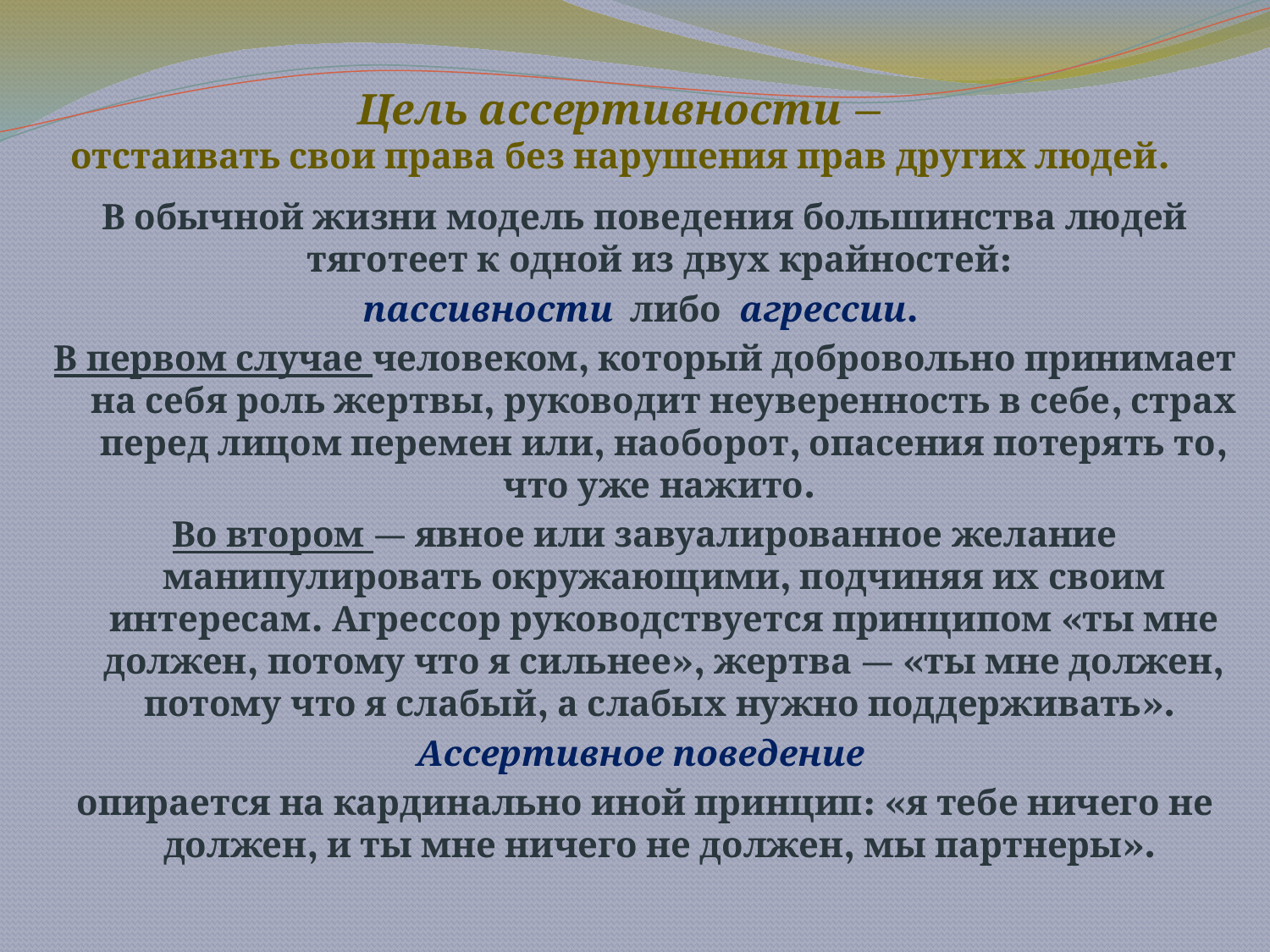

# Цель ассертивности – отстаивать свои права без нарушения прав других людей.
В обычной жизни модель поведения большинства людей тяготеет к одной из двух крайностей:
пассивности  либо  агрессии.
В первом случае человеком, который добровольно принимает на себя роль жертвы, руководит неуверенность в себе, страх перед лицом перемен или, наоборот, опасения потерять то, что уже нажито.
Во втором — явное или завуалированное желание манипулировать окружающими, подчиняя их своим интересам. Агрессор руководствуется принципом «ты мне должен, потому что я сильнее», жертва — «ты мне должен, потому что я слабый, а слабых нужно поддерживать».
Ассертивное поведение
опирается на кардинально иной принцип: «я тебе ничего не должен, и ты мне ничего не должен, мы партнеры».